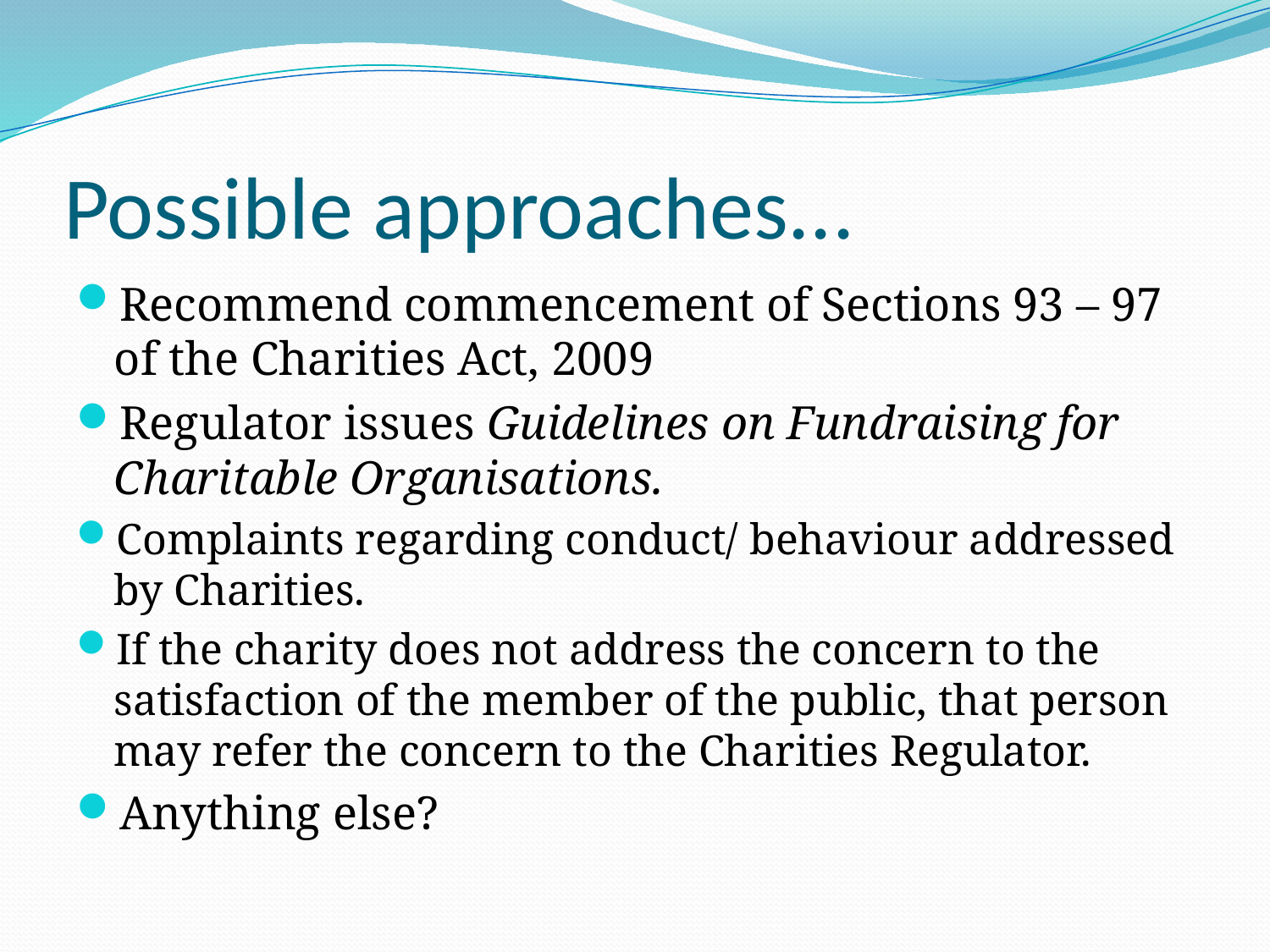

# Possible approaches...
Recommend commencement of Sections 93 – 97 of the Charities Act, 2009
Regulator issues Guidelines on Fundraising for Charitable Organisations.
Complaints regarding conduct/ behaviour addressed by Charities.
If the charity does not address the concern to the satisfaction of the member of the public, that person may refer the concern to the Charities Regulator.
Anything else?